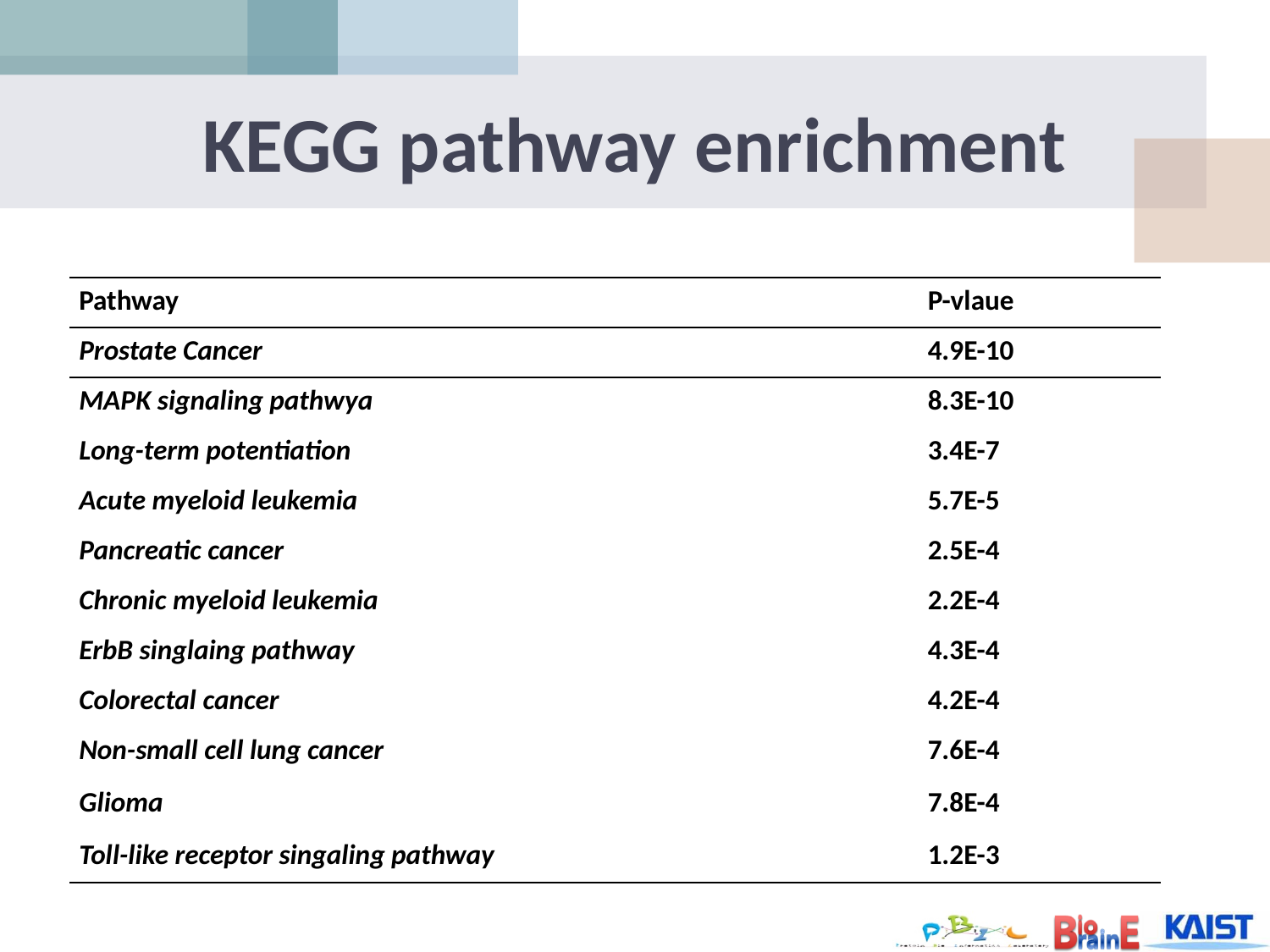

# KEGG pathway enrichment
| Pathway | P-vlaue |
| --- | --- |
| Prostate Cancer | 4.9E-10 |
| MAPK signaling pathwya | 8.3E-10 |
| Long-term potentiation | 3.4E-7 |
| Acute myeloid leukemia | 5.7E-5 |
| Pancreatic cancer | 2.5E-4 |
| Chronic myeloid leukemia | 2.2E-4 |
| ErbB singlaing pathway | 4.3E-4 |
| Colorectal cancer | 4.2E-4 |
| Non-small cell lung cancer | 7.6E-4 |
| Glioma | 7.8E-4 |
| Toll-like receptor singaling pathway | 1.2E-3 |